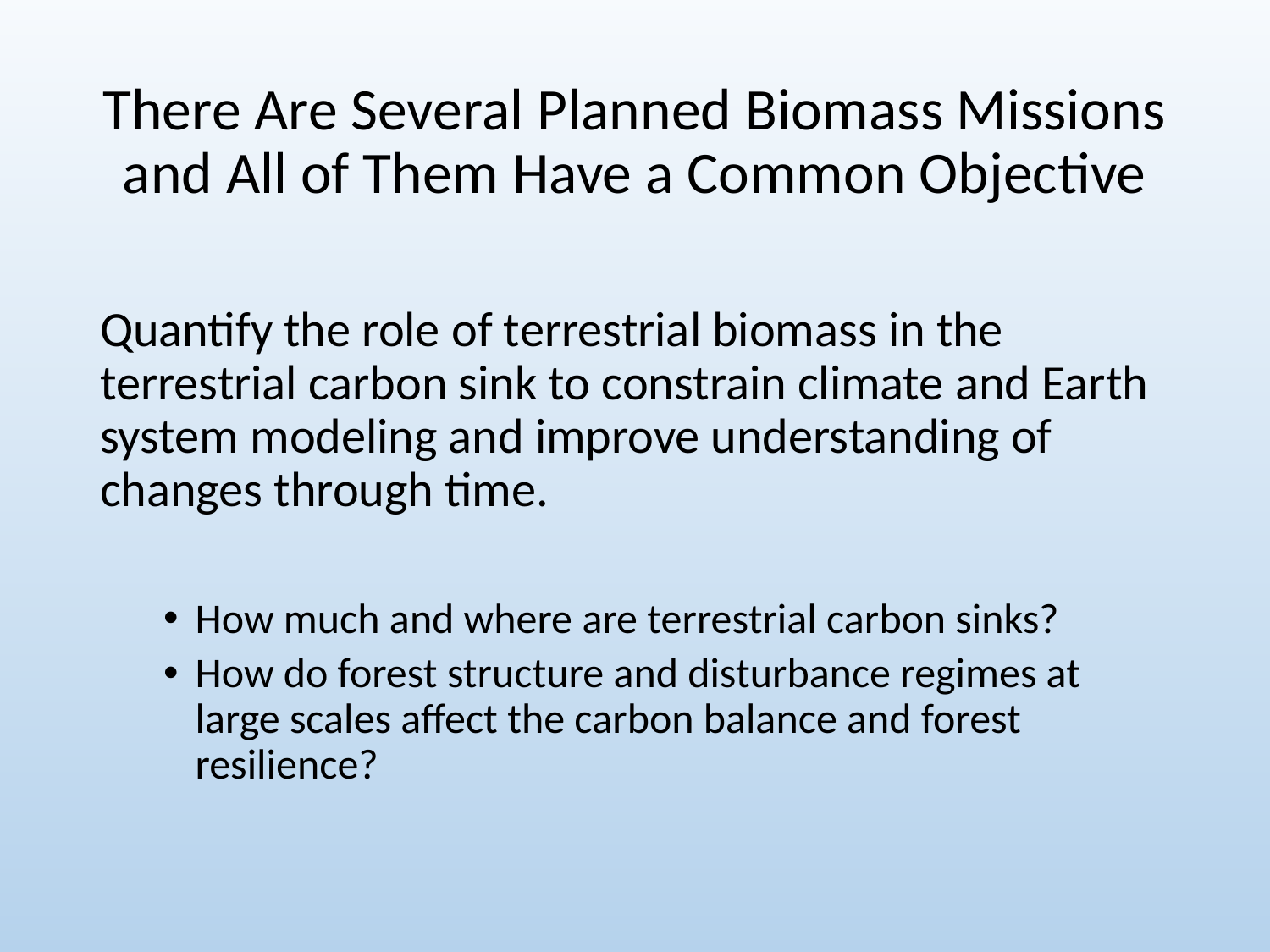

# There Are Several Planned Biomass Missions and All of Them Have a Common Objective
Quantify the role of terrestrial biomass in the terrestrial carbon sink to constrain climate and Earth system modeling and improve understanding of changes through time.

How much and where are terrestrial carbon sinks?
How do forest structure and disturbance regimes at large scales affect the carbon balance and forest resilience?